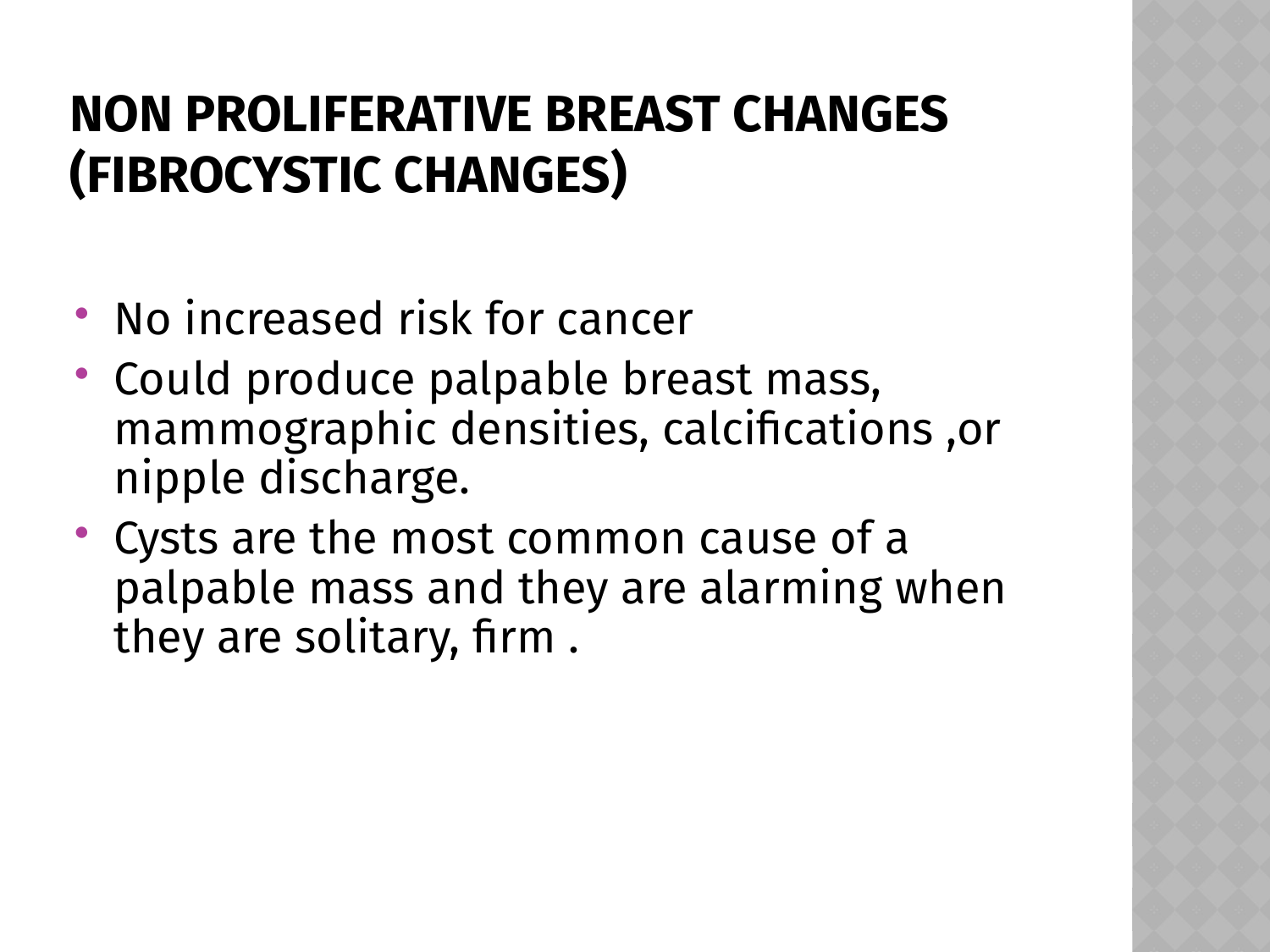

# Non proliferative Breast Changes (Fibrocystic Changes)

No increased risk for cancer
Could produce palpable breast mass, mammographic densities, calcifications ,or nipple discharge.
Cysts are the most common cause of a palpable mass and they are alarming when they are solitary, firm .